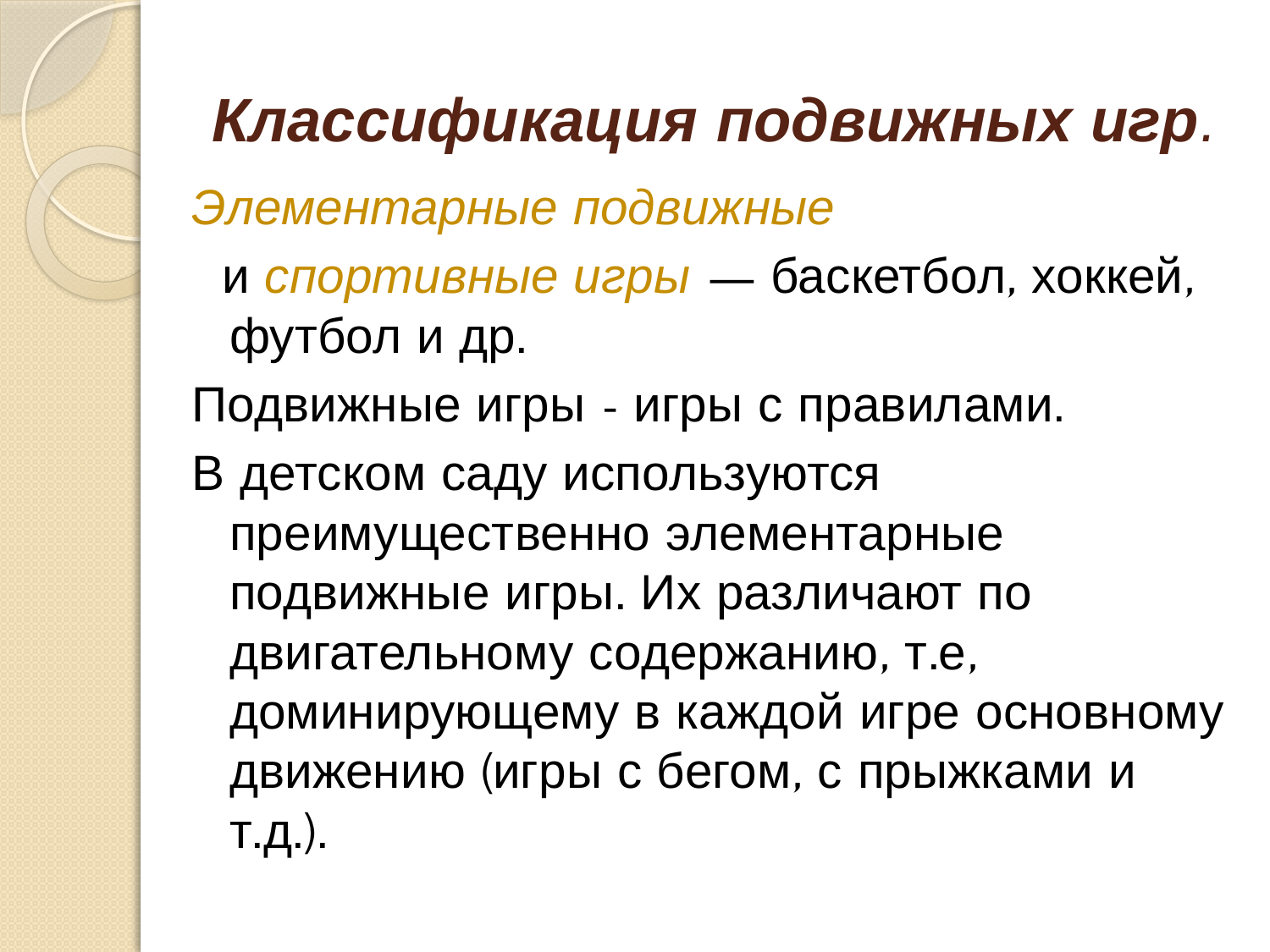

# Классификация подвижных игр.
Элементарные подвижные
  и спортивные игры — баскетбол, хоккей, футбол и др.
Подвижные игры - игры с правилами.
В детском саду используются преимущественно элементарные подвижные игры. Их различают по двигательному содержанию, т.е, доминирующему в каждой игре основному движению (игры с бегом, с прыжками и т.д.).